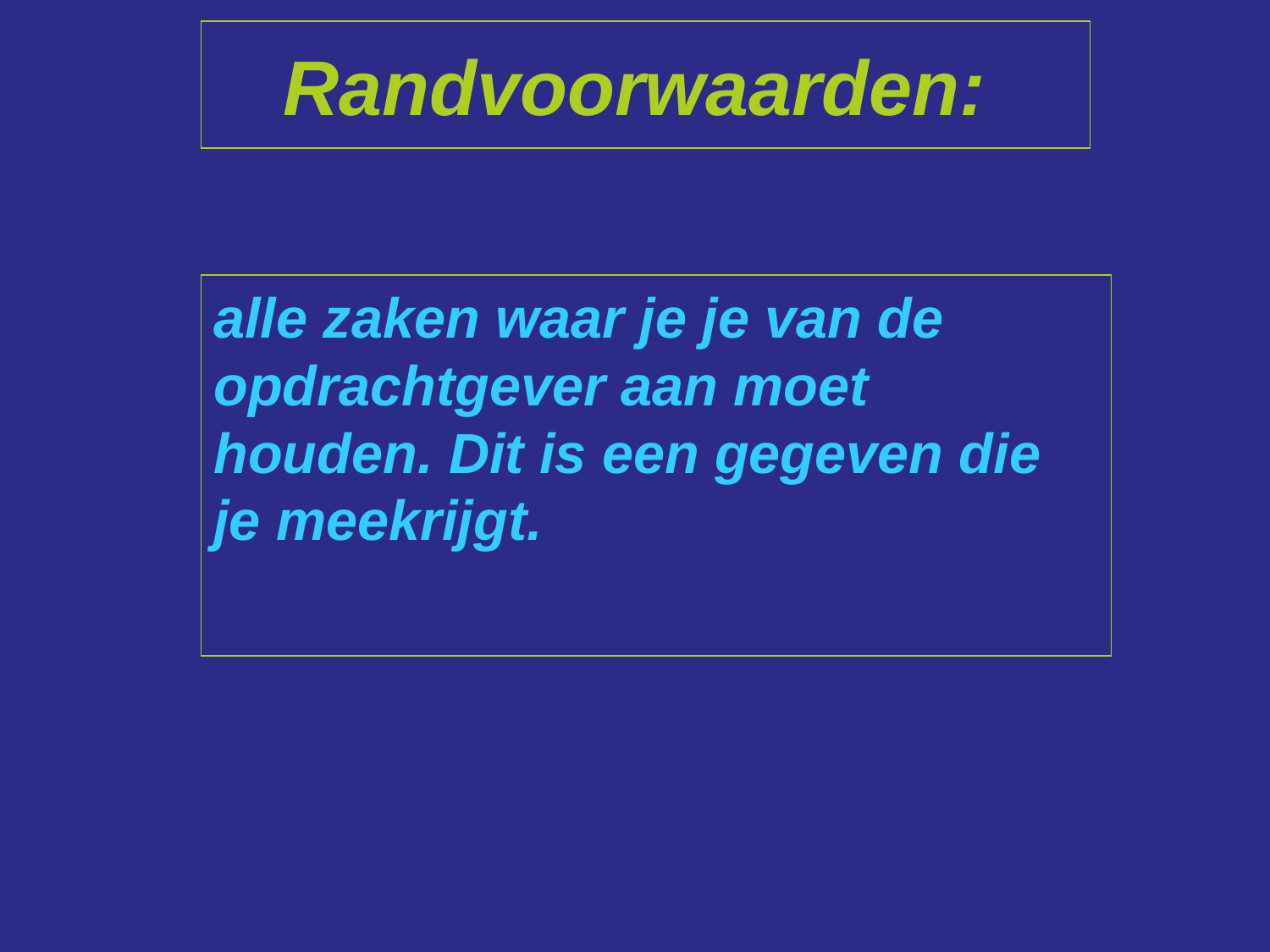

# Randvoorwaarden:
alle zaken waar je je van de opdrachtgever aan moet houden. Dit is een gegeven die je meekrijgt.